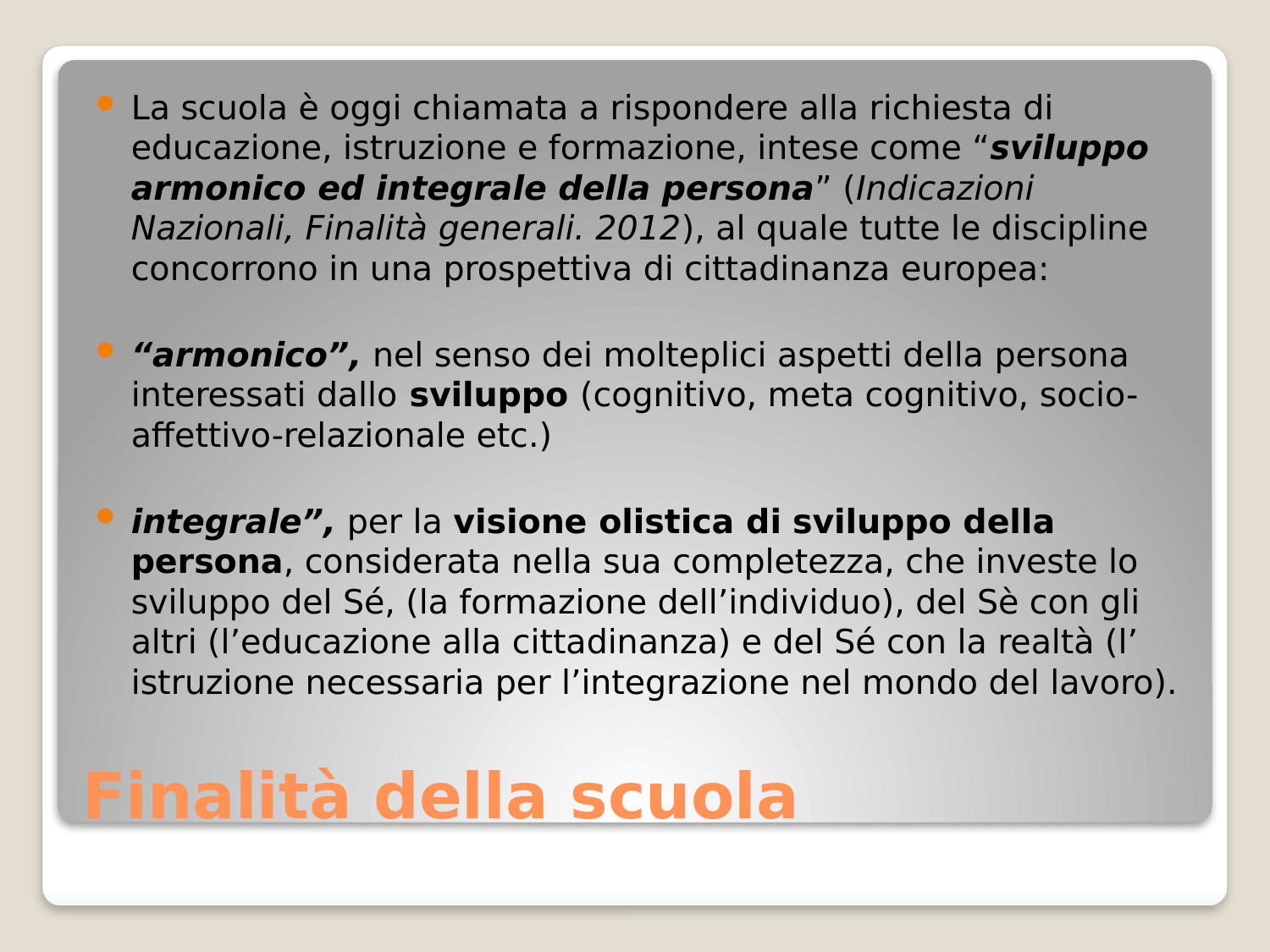

La scuola è oggi chiamata a rispondere alla richiesta di educazione, istruzione e formazione, intese come “sviluppo armonico ed integrale della persona” (Indicazioni Nazionali, Finalità generali. 2012), al quale tutte le discipline concorrono in una prospettiva di cittadinanza europea:

“armonico”, nel senso dei molteplici aspetti della persona interessati dallo sviluppo (cognitivo, meta cognitivo, socio-affettivo-relazionale etc.)

integrale”, per la visione olistica di sviluppo della persona, considerata nella sua completezza, che investe lo sviluppo del Sé, (la formazione dell’individuo), del Sè con gli altri (l’educazione alla cittadinanza) e del Sé con la realtà (l’ istruzione necessaria per l’integrazione nel mondo del lavoro).

# Finalità della scuola